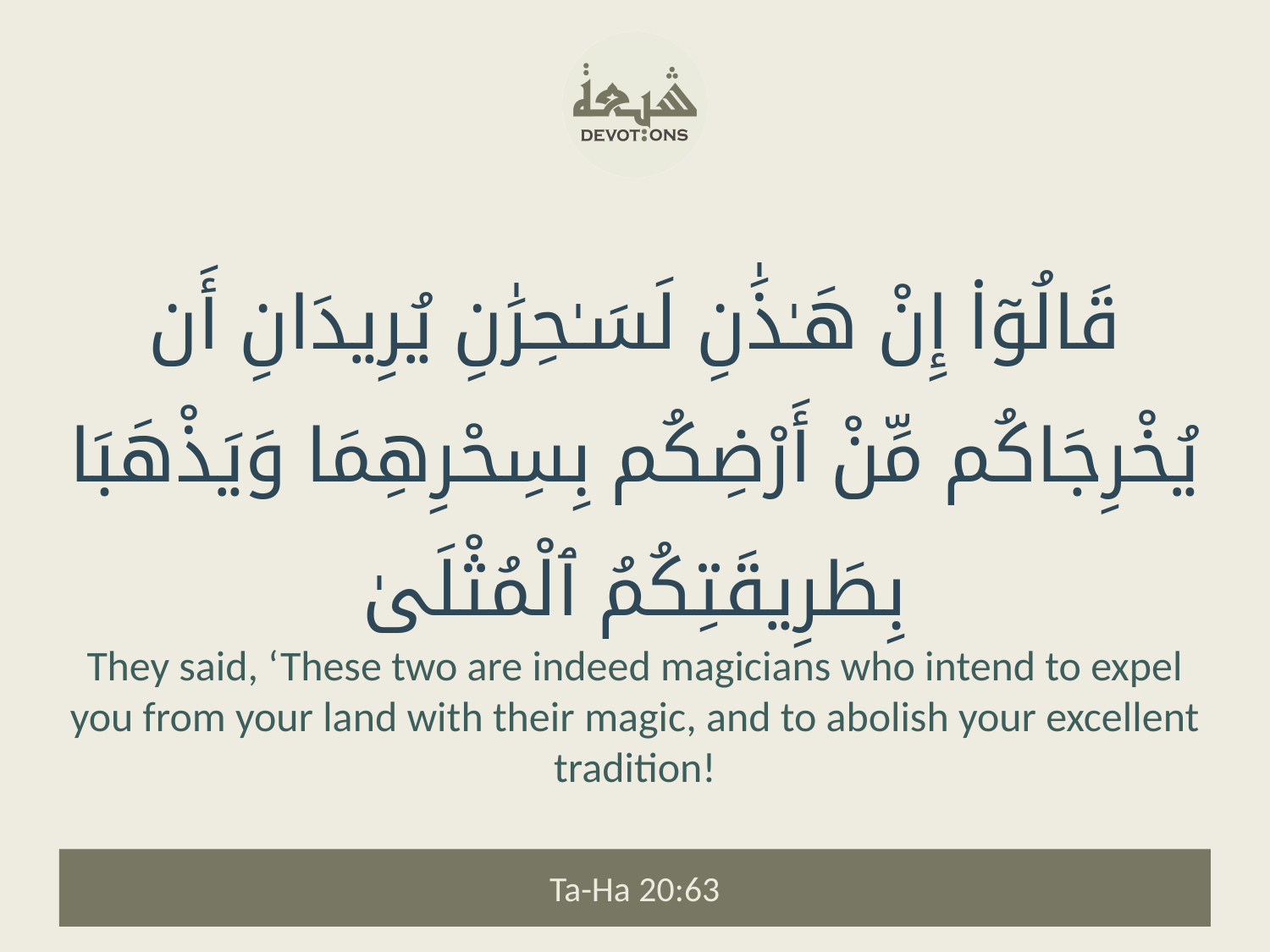

قَالُوٓا۟ إِنْ هَـٰذَٰنِ لَسَـٰحِرَٰنِ يُرِيدَانِ أَن يُخْرِجَاكُم مِّنْ أَرْضِكُم بِسِحْرِهِمَا وَيَذْهَبَا بِطَرِيقَتِكُمُ ٱلْمُثْلَىٰ
They said, ‘These two are indeed magicians who intend to expel you from your land with their magic, and to abolish your excellent tradition!
Ta-Ha 20:63